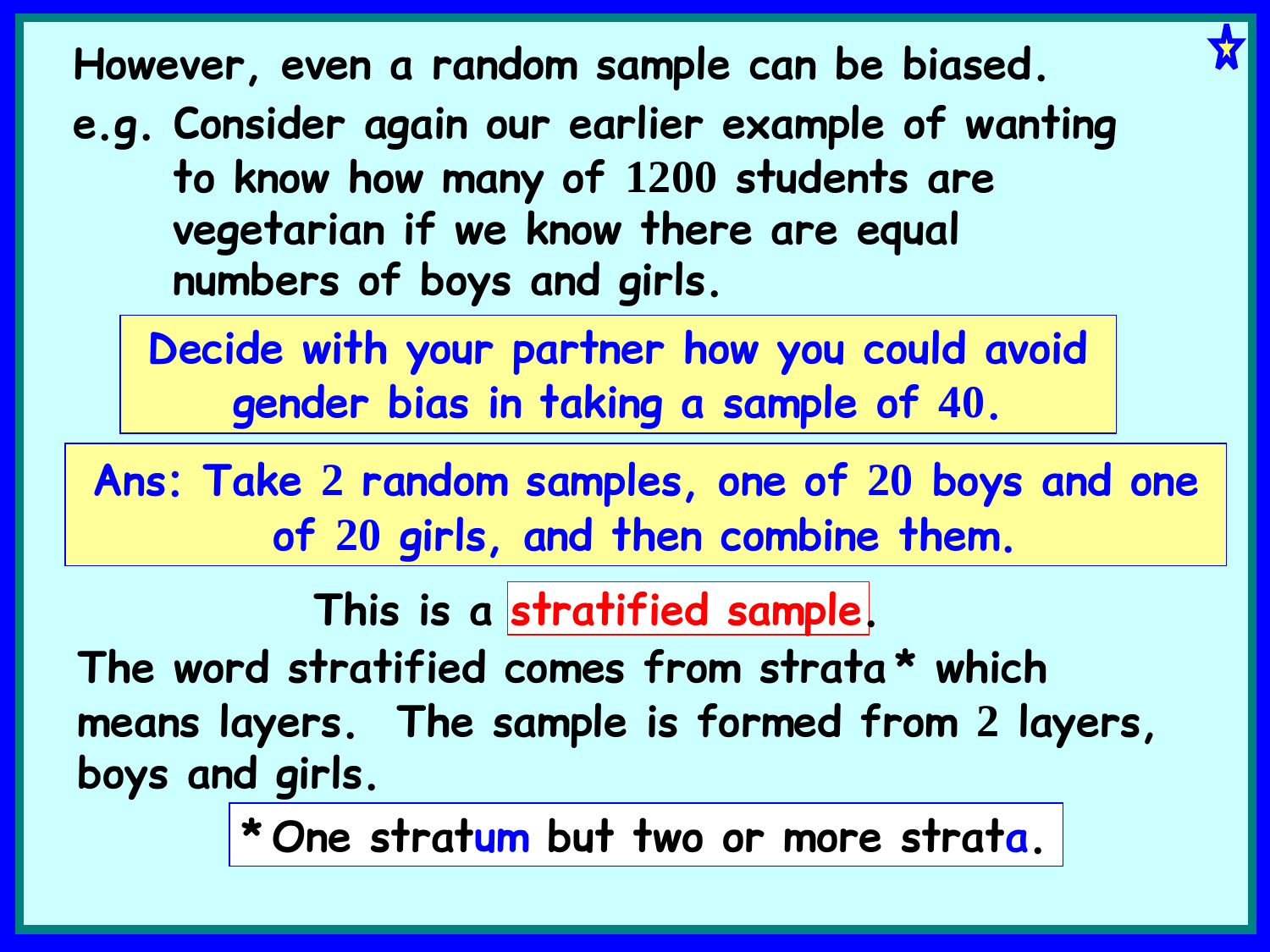

However, even a random sample can be biased.
e.g. Consider again our earlier example of wanting to know how many of 1200 students are vegetarian if we know there are equal numbers of boys and girls.
Decide with your partner how you could avoid gender bias in taking a sample of 40.
Ans: Take 2 random samples, one of 20 boys and one of 20 girls, and then combine them.
This is a stratified sample.

The word stratified comes from strata * which means layers.  The sample is formed from 2 layers, boys and girls.
* One stratum but two or more strata.